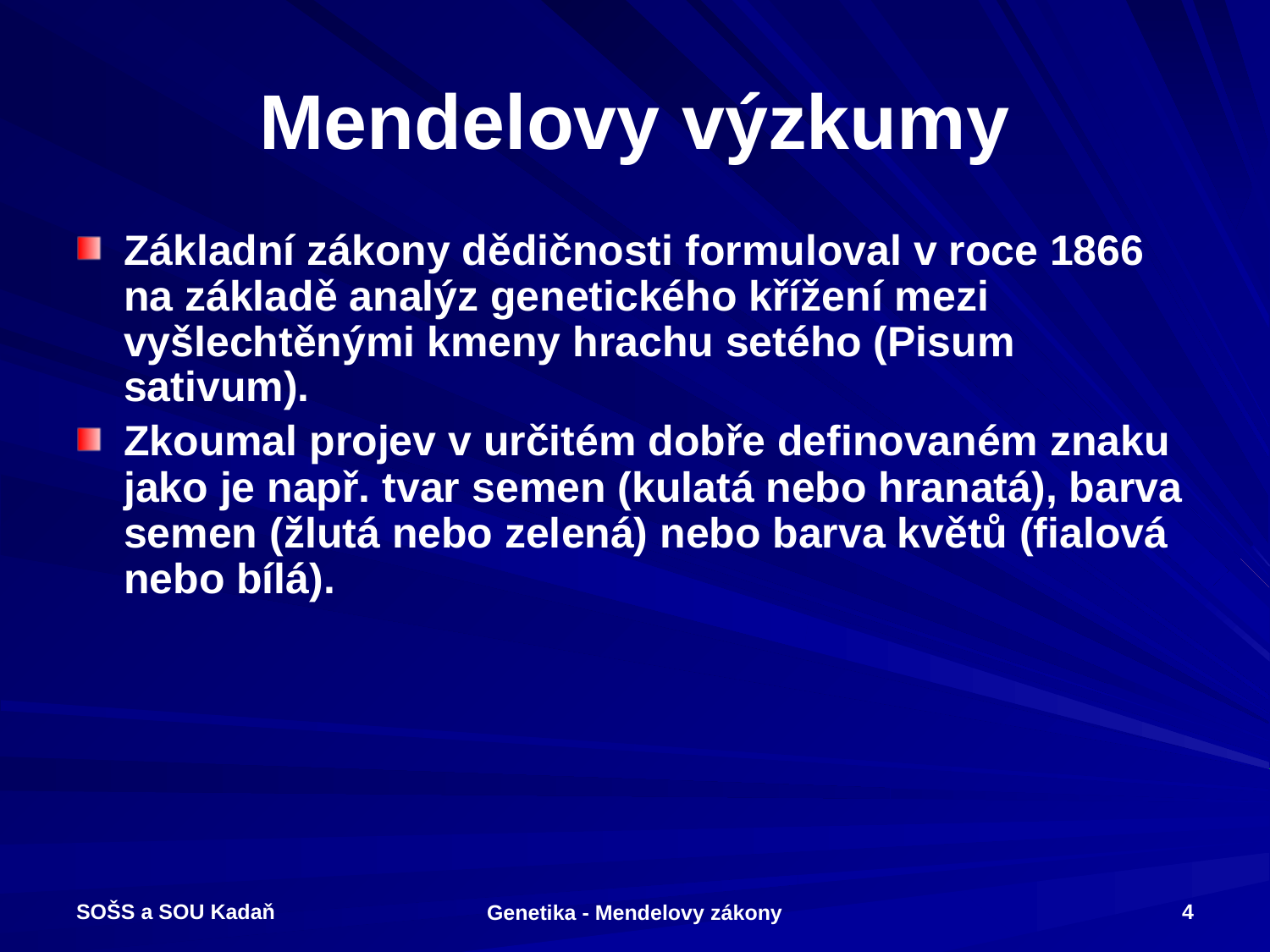

# Mendelovy výzkumy
Základní zákony dědičnosti formuloval v roce 1866 na základě analýz genetického křížení mezi vyšlechtěnými kmeny hrachu setého (Pisum sativum).
Zkoumal projev v určitém dobře definovaném znaku jako je např. tvar semen (kulatá nebo hranatá), barva semen (žlutá nebo zelená) nebo barva květů (fialová nebo bílá).
SOŠS a SOU Kadaň
4
Genetika - Mendelovy zákony